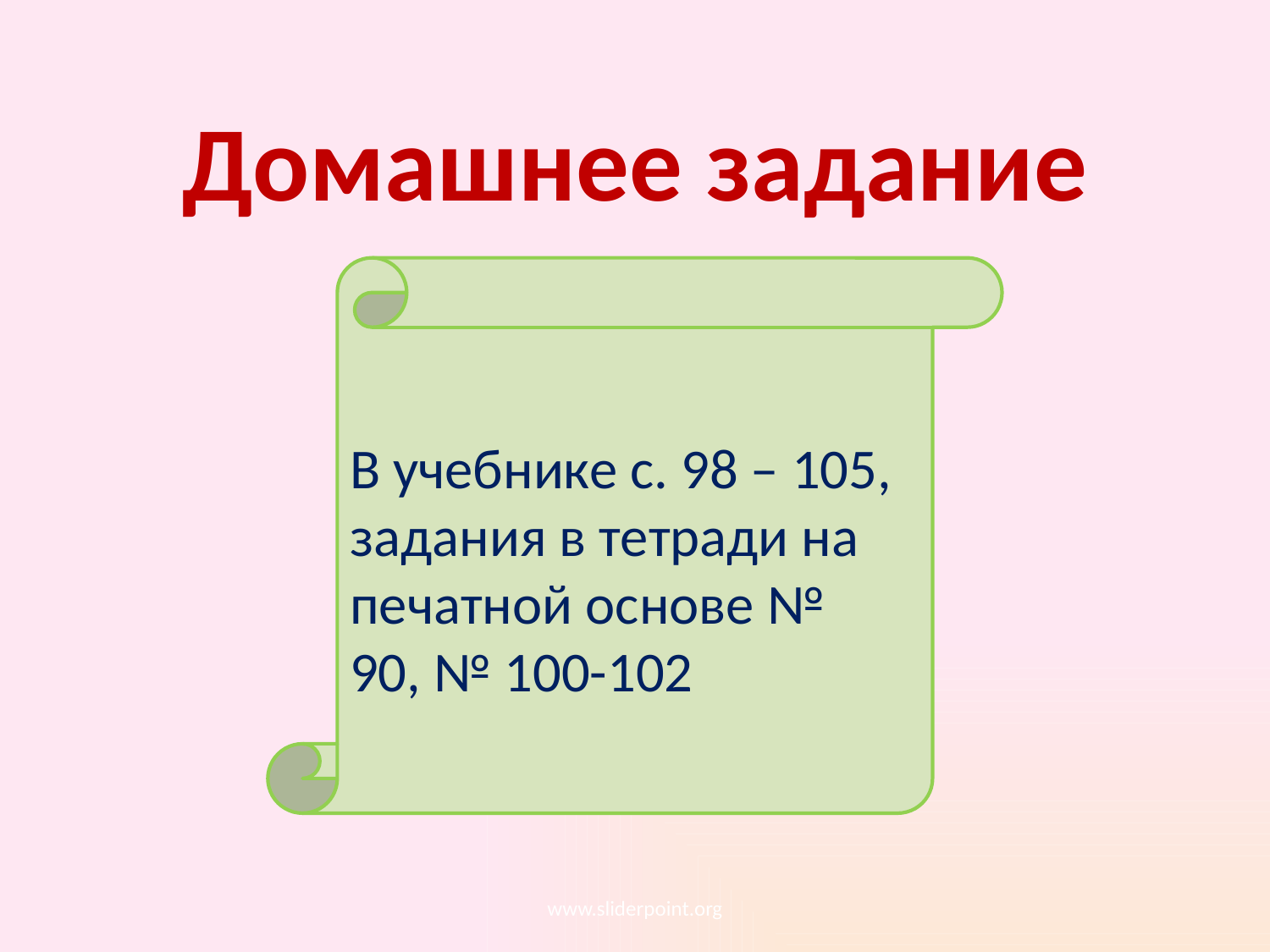

Домашнее задание

В учебнике с. 98 – 105,
задания в тетради на печатной основе №  90, № 100-102
www.sliderpoint.org